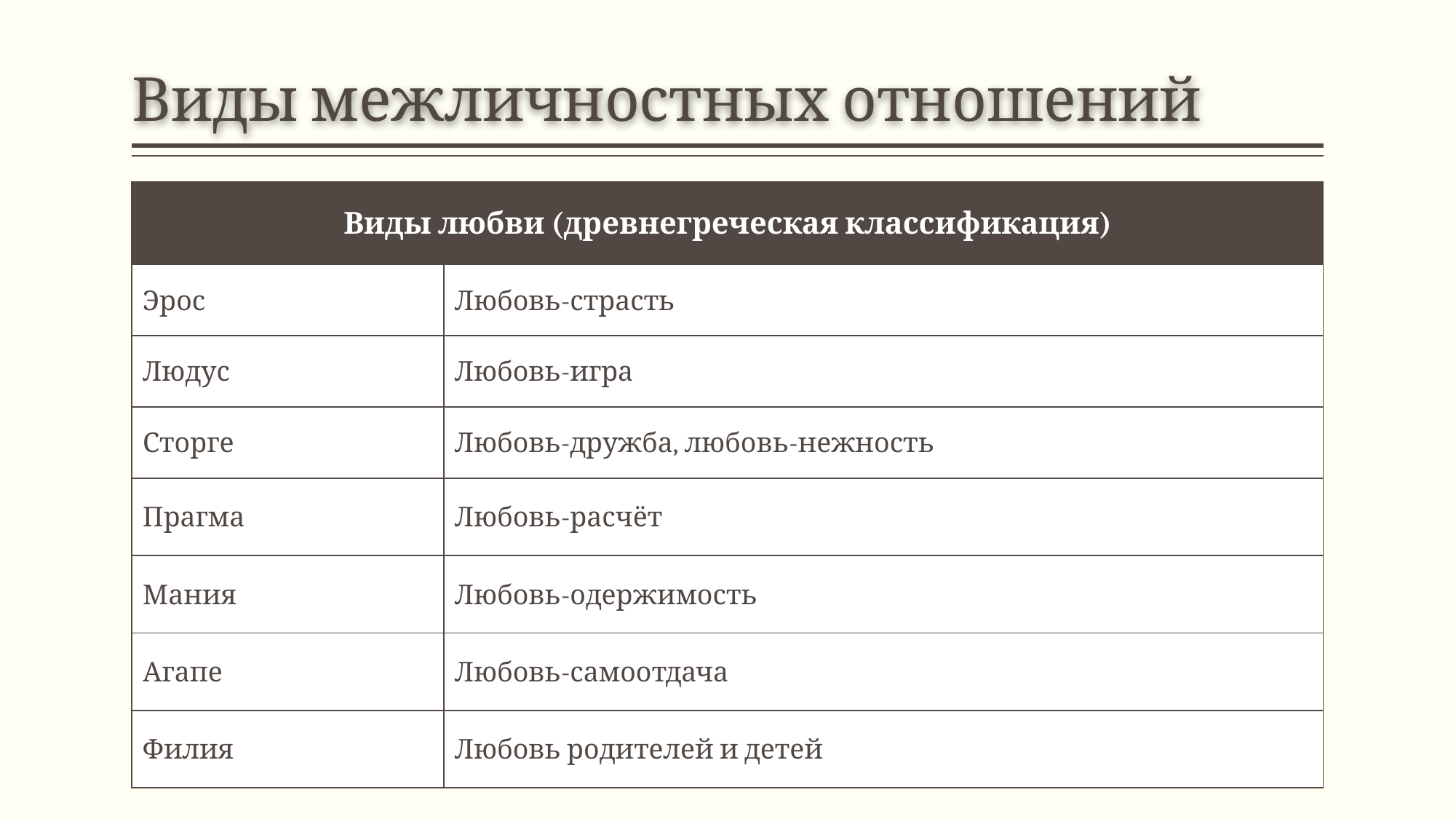

# Виды межличностных отношений
| Виды любви (древнегреческая классификация) |  |
| --- | --- |
| Эрос | Любовь-страсть |
| Людус | Любовь-игра |
| Сторге | Любовь-дружба, любовь-нежность |
| Прагма | Любовь-расчёт |
| Мания | Любовь-одержимость |
| Агапе | Любовь-самоотдача |
| Филия | Любовь родителей и детей |